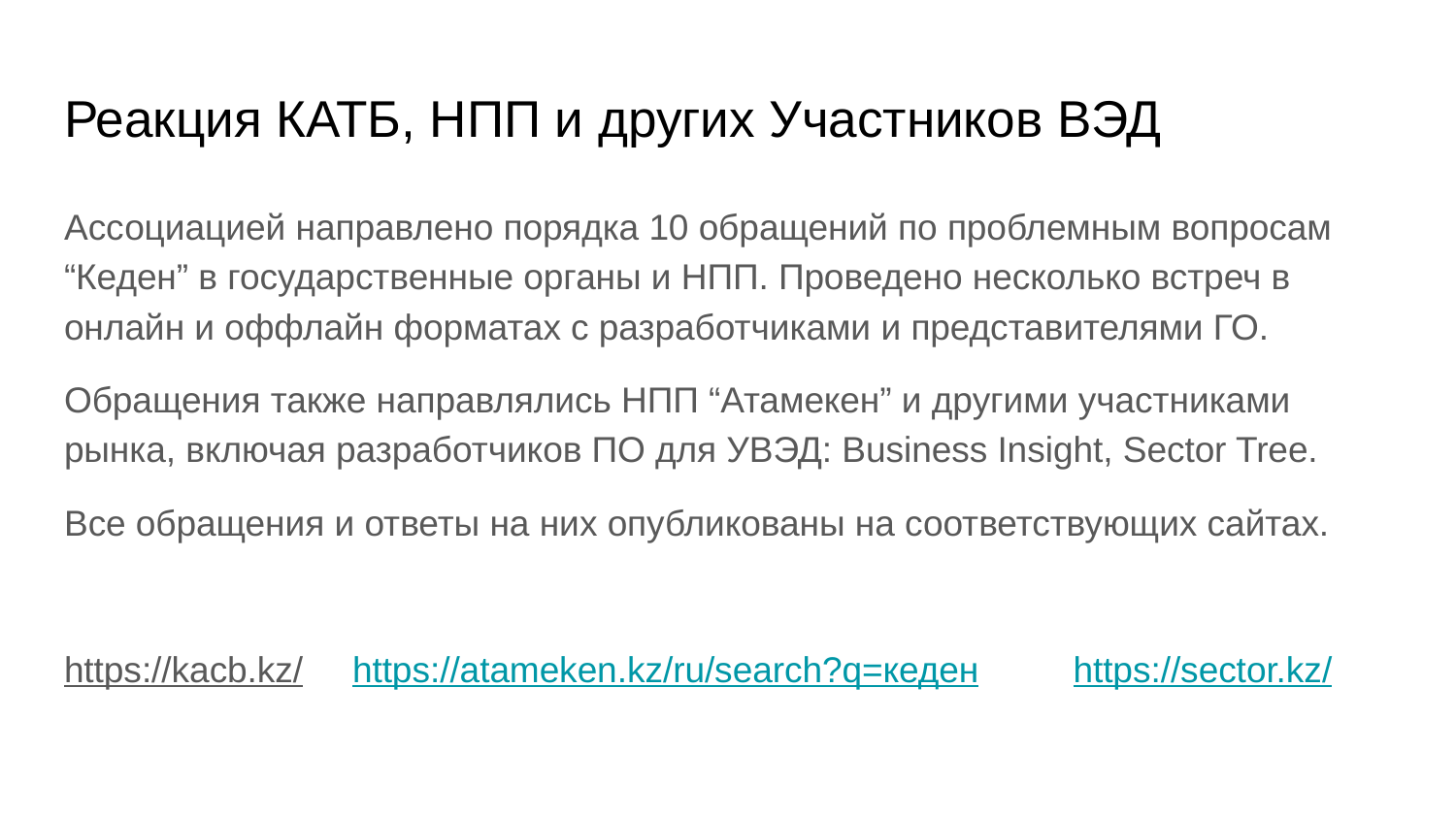

# Реакция КАТБ, НПП и других Участников ВЭД
Ассоциацией направлено порядка 10 обращений по проблемным вопросам “Кеден” в государственные органы и НПП. Проведено несколько встреч в онлайн и оффлайн форматах с разработчиками и представителями ГО.
Обращения также направлялись НПП “Атамекен” и другими участниками рынка, включая разработчиков ПО для УВЭД: Business Insight, Sector Tree.
Все обращения и ответы на них опубликованы на соответствующих сайтах.

https://kacb.kz/	https://atameken.kz/ru/search?q=кеден 		https://sector.kz/